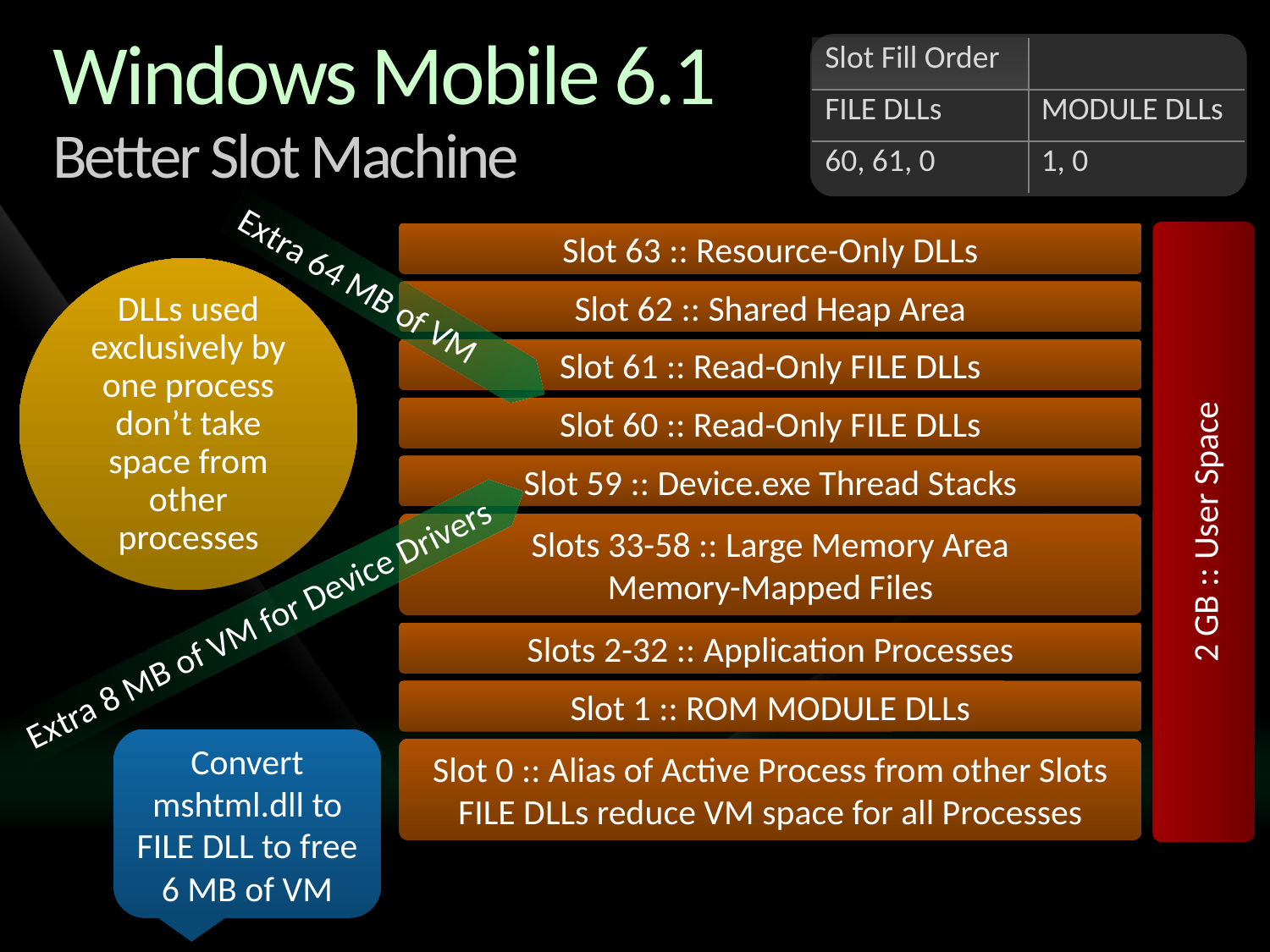

# Windows Mobile 6.1 Better Slot Machine

| Slot Fill Order |  |
| --- | --- |
| FILE DLLs | MODULE DLLs |
| 60, 61, 0 | 1, 0 |
2 GB :: User Space
Slot 63 :: Resource-Only DLLs
DLLs used exclusively by one process don’t take space from other processes
Extra 64 MB of VM
Slot 62 :: Shared Heap Area
Slot 61 :: Read-Only FILE DLLs
Slot 60 :: Read-Only FILE DLLs
Slot 59 :: Device.exe Thread Stacks
Slots 33-58 :: Large Memory Area
Memory-Mapped Files
Extra 8 MB of VM for Device Drivers
Slots 2-32 :: Application Processes
Slot 1 :: ROM MODULE DLLs

Convert mshtml.dll to FILE DLL to free 6 MB of VM
Slot 0 :: Alias of Active Process from other Slots
FILE DLLs reduce VM space for all Processes